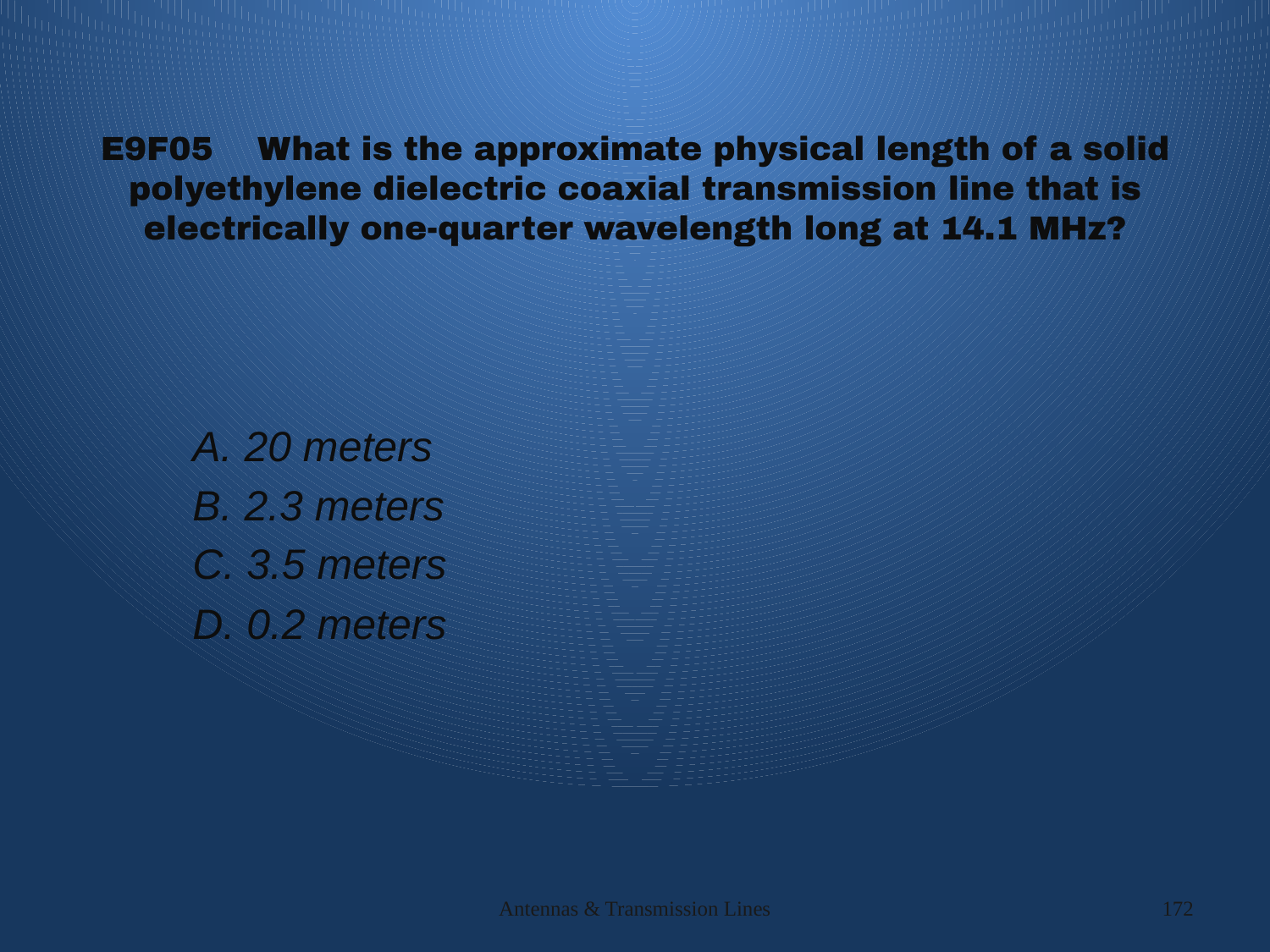

# E9F05    What is the approximate physical length of a solid polyethylene dielectric coaxial transmission line that is electrically one-quarter wavelength long at 14.1 MHz?
A. 20 meters
B. 2.3 meters
C. 3.5 meters
D. 0.2 meters
Antennas & Transmission Lines
172